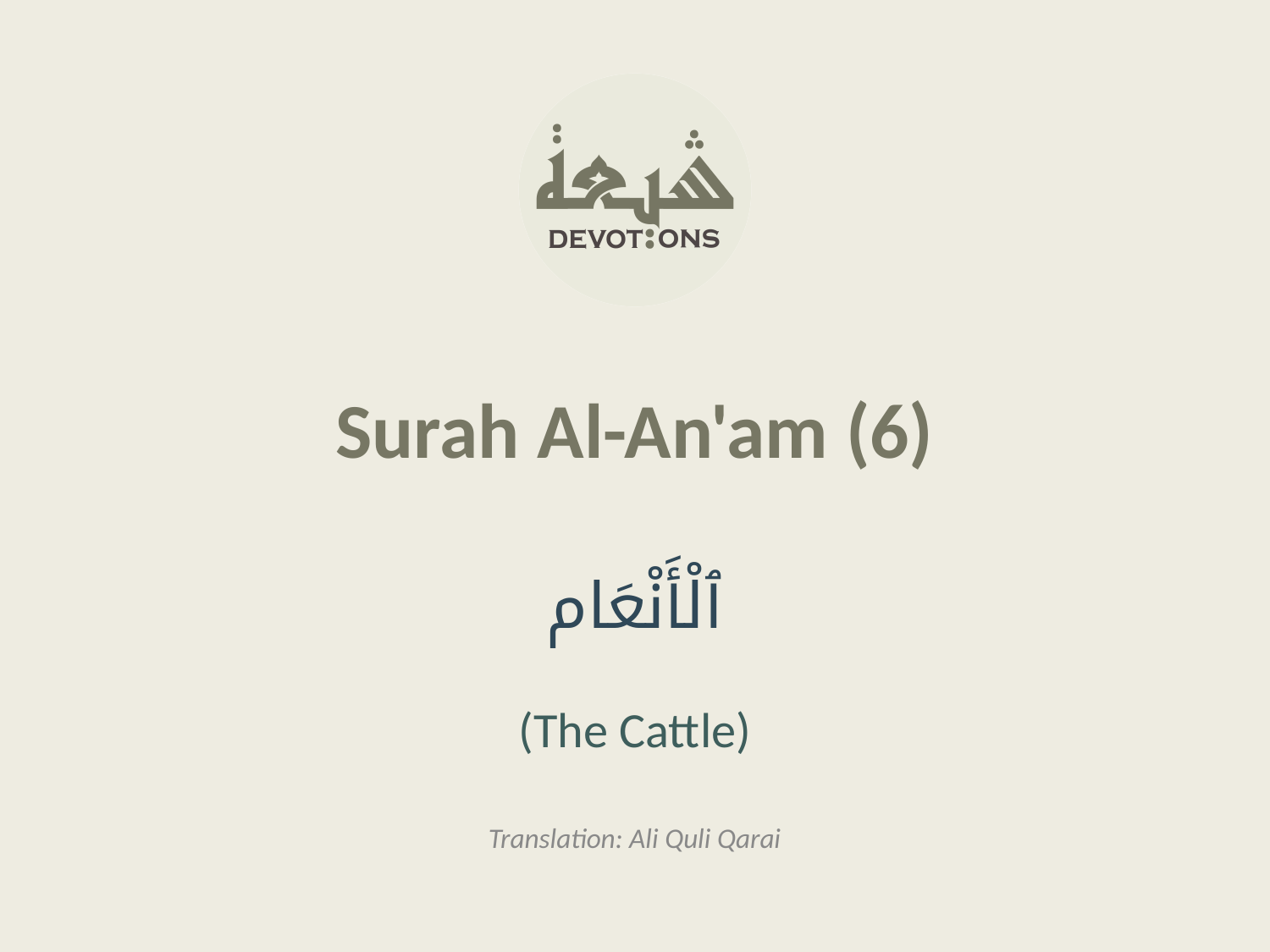

Surah Al-An'am (6)
ٱلْأَنْعَام
(The Cattle)
Translation: Ali Quli Qarai